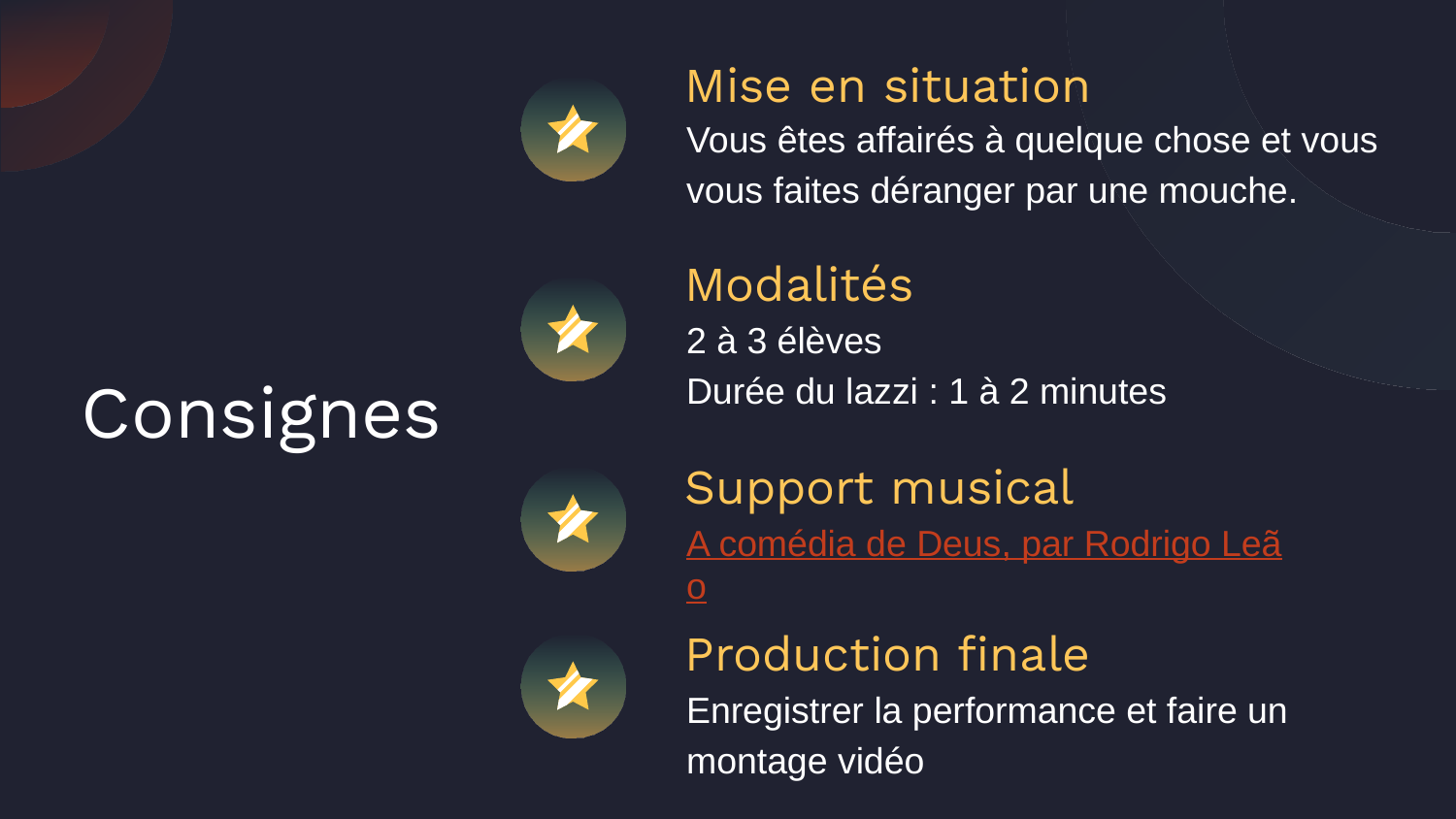

Mise en situation

Vous êtes affairés à quelque chose et vous vous faites déranger par une mouche.
Modalités

2 à 3 élèves
Durée du lazzi : 1 à 2 minutes
# Consignes
Support musical

A comédia de Deus, par Rodrigo Leão

Production finale

Enregistrer la performance et faire un montage vidéo